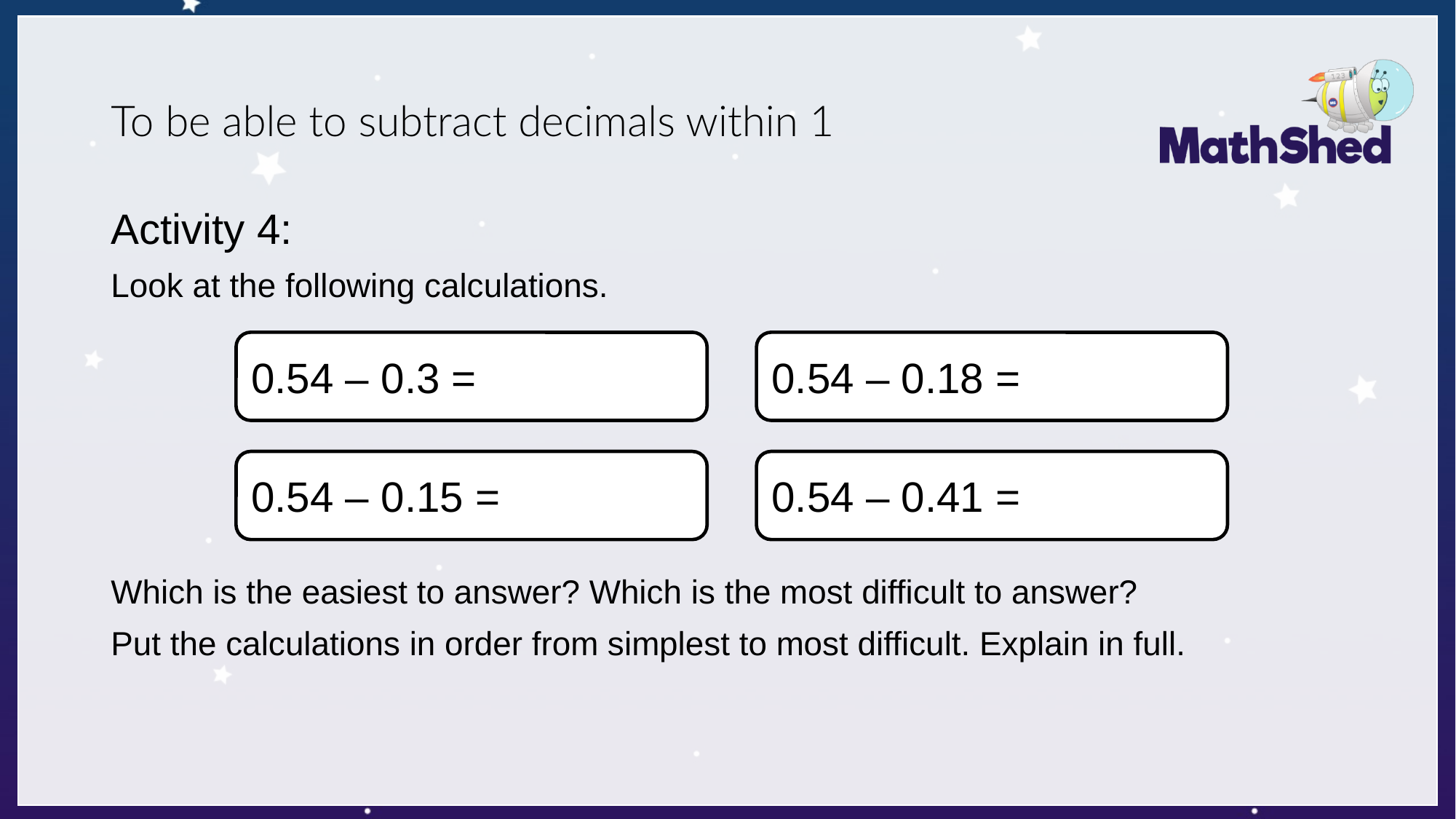

# To be able to subtract decimals within 1
Activity 4:
Look at the following calculations.

Which is the easiest to answer? Which is the most difficult to answer?
Put the calculations in order from simplest to most difficult. Explain in full.

0.54 – 0.3 =
0.54 – 0.18 =
0.54 – 0.15 =
0.54 – 0.41 =